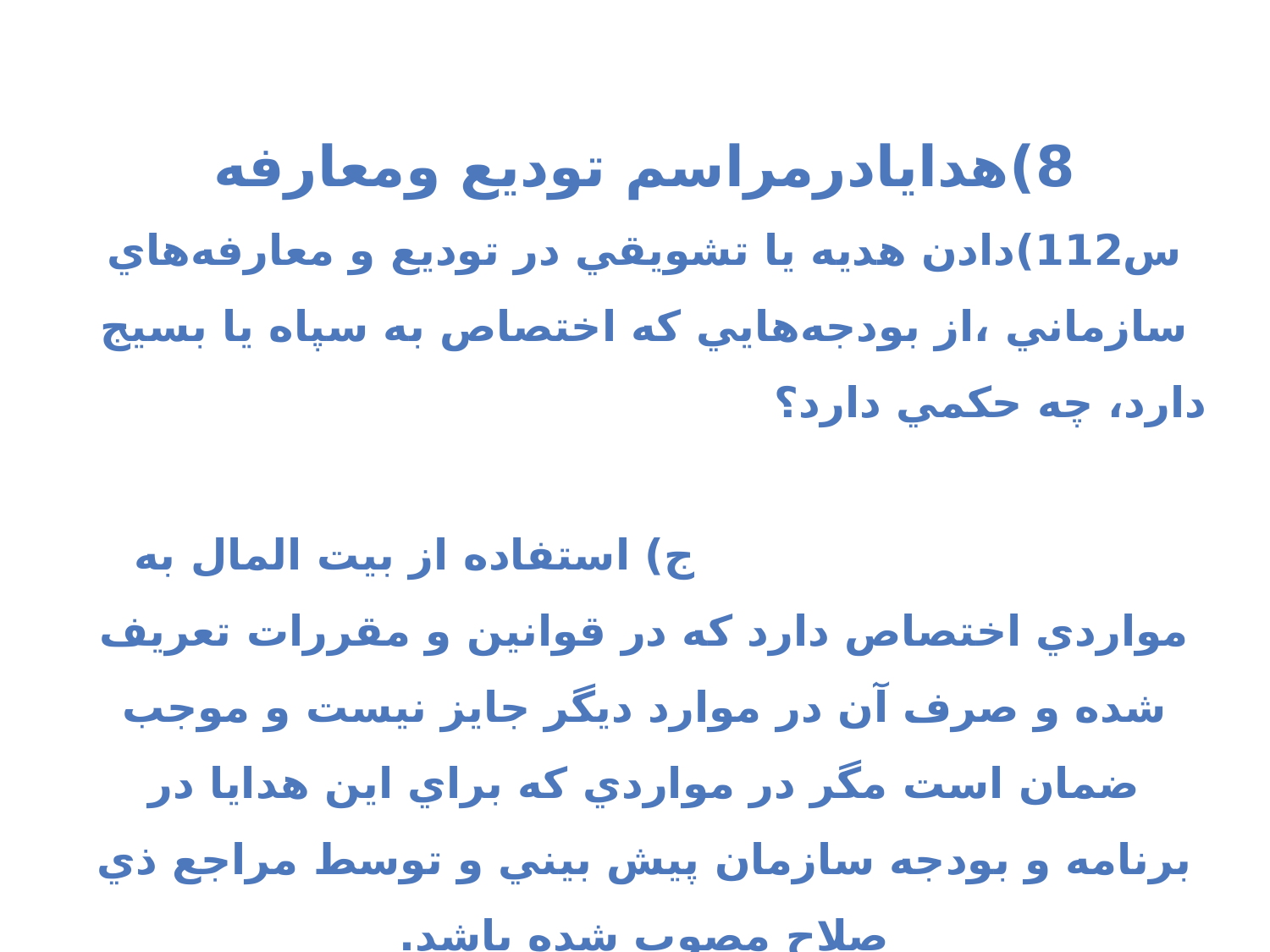

8)هدایادرمراسم تودیع ومعارفه
س112)دادن هديه يا تشويقي در توديع و معارفه‌هاي سازماني ،از بودجه‌هايي كه اختصاص به سپاه يا بسيج دارد، چه حكمي دارد؟                                                                                                                                                            ج) استفاده از بيت المال به مواردي اختصاص دارد كه در قوانين و مقررات تعريف شده و صرف آن در موارد ديگر جايز نيست و موجب ضمان است مگر در مواردي كه براي اين هدايا در برنامه و بودجه سازمان پيش بيني و توسط مراجع ذي صلاح مصوب شده باشد.